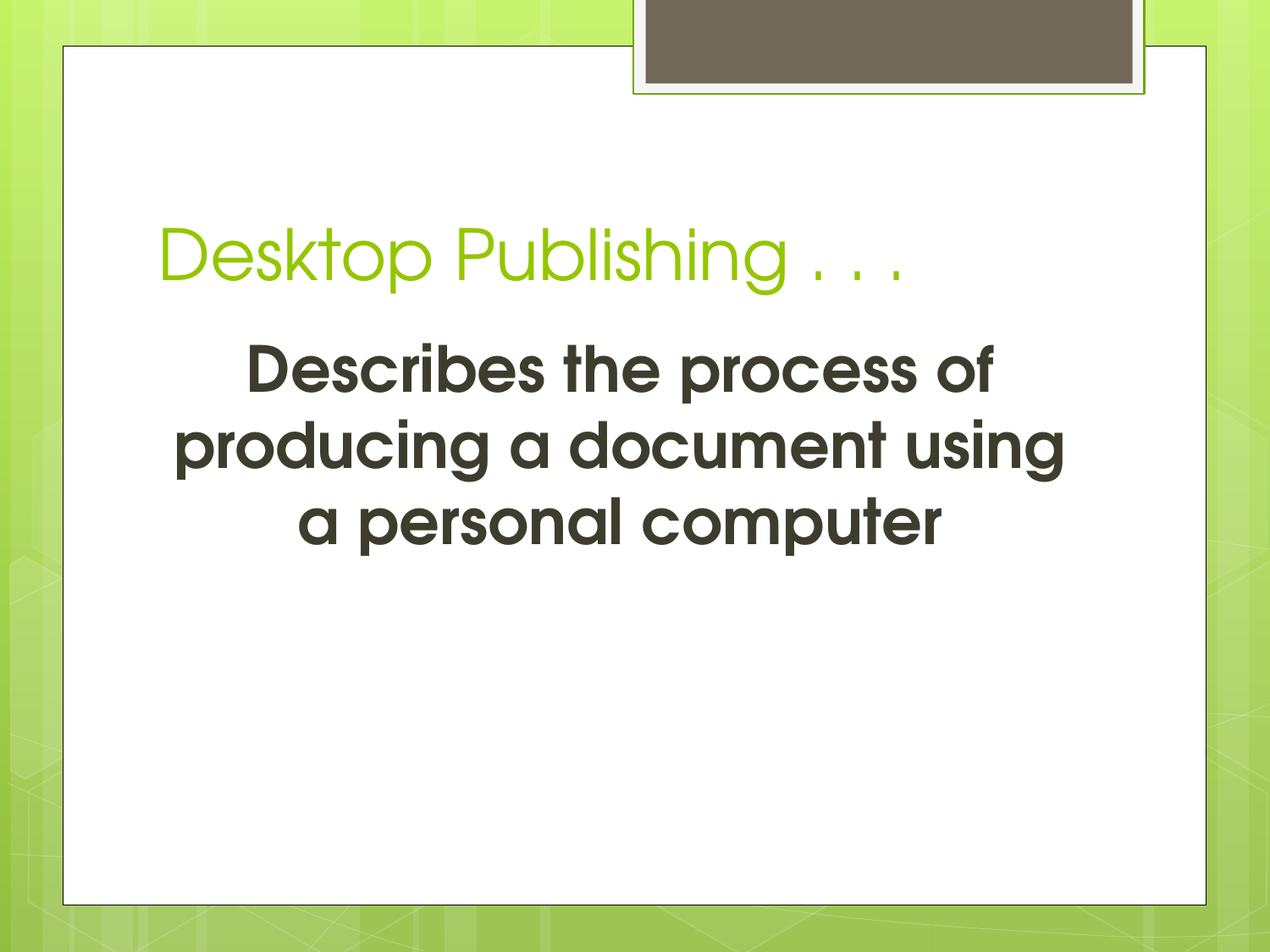

# Desktop Publishing . . .
Describes the process of producing a document using a personal computer